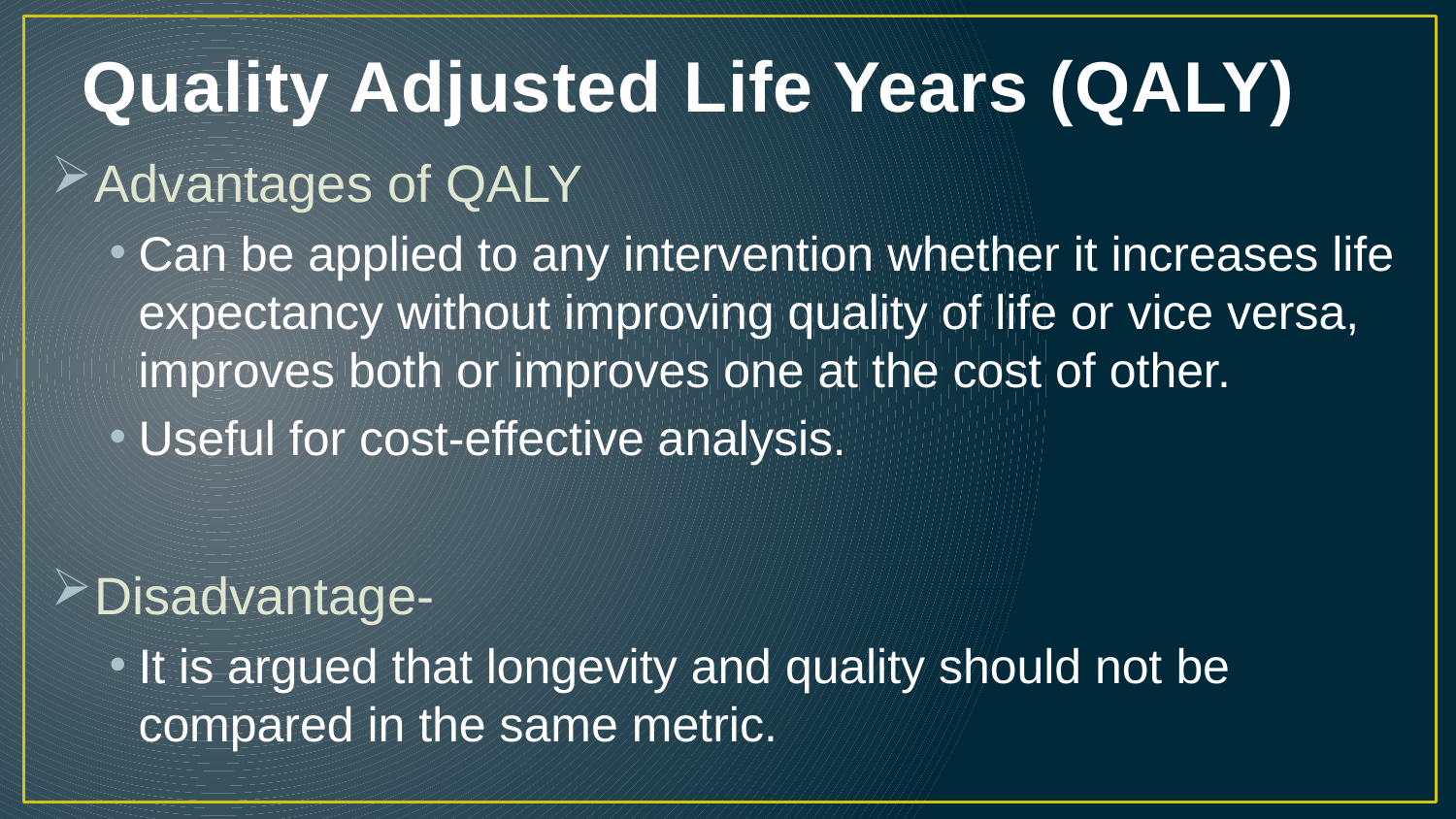

# Quality Adjusted Life Years (QALY)
Advantages of QALY
Can be applied to any intervention whether it increases life expectancy without improving quality of life or vice versa, improves both or improves one at the cost of other.
Useful for cost-effective analysis.

Disadvantage-
It is argued that longevity and quality should not be compared in the same metric.